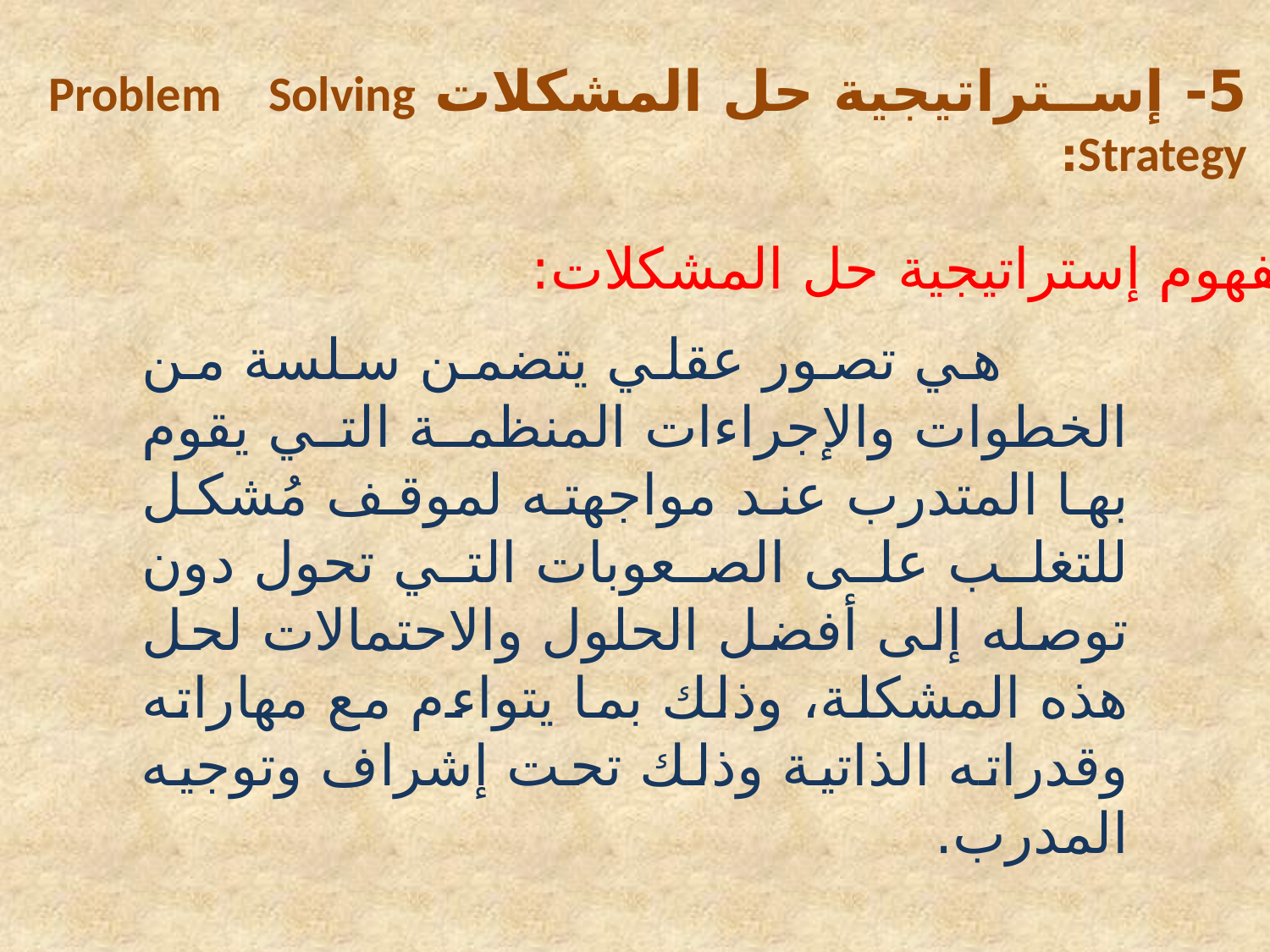

5- إستراتيجية حل المشكلات Problem Solving Strategy:
مفهوم إستراتيجية حل المشكلات:
       هي تصور عقلي يتضمن سلسة من الخطوات والإجراءات المنظمة التي يقوم بها المتدرب عند مواجهته لموقف مُشكل للتغلب على الصعوبات التي تحول دون توصله إلى أفضل الحلول والاحتمالات لحل هذه المشكلة، وذلك بما يتواءم مع مهاراته وقدراته الذاتية وذلك تحت إشراف وتوجيه المدرب.